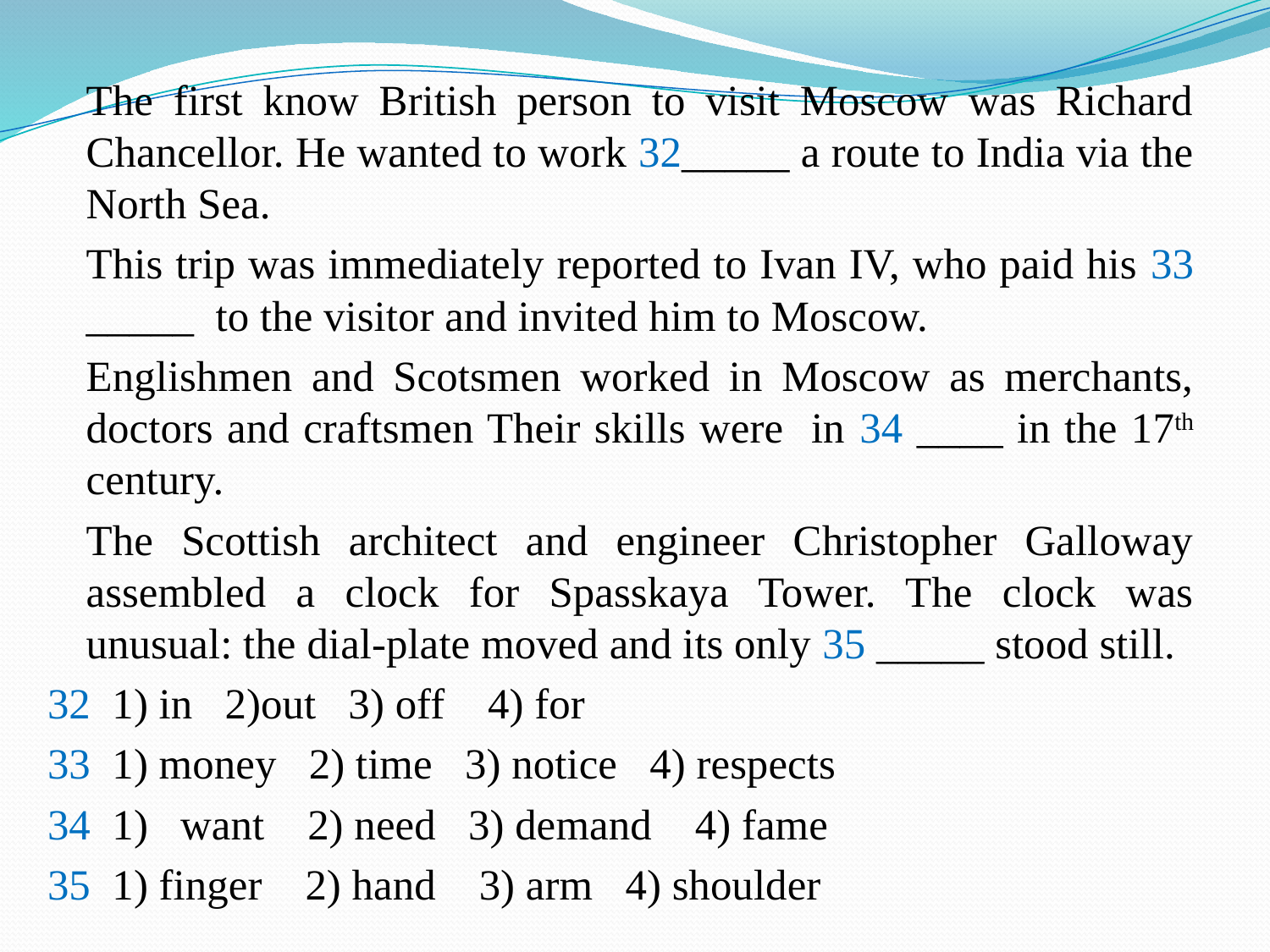

The first know British person to visit Moscow was Richard Chancellor. He wanted to work 32_____ a route to India via the North Sea.
		This trip was immediately reported to Ivan IV, who paid his 33 _____  to the visitor and invited him to Moscow.
		Englishmen and Scotsmen worked in Moscow as merchants, doctors and craftsmen Their skills were  in 34 ____ in the 17th century.
		The Scottish architect and engineer Christopher Galloway assembled a clock for Spasskaya Tower. The clock was unusual: the dial-plate moved and its only 35 _____ stood still.
32  1) in   2)out   3) off    4) for
33  1) money   2) time   3) notice   4) respects
34  1)   want    2) need   3) demand    4) fame
35  1) finger    2) hand    3) arm   4) shoulder
#